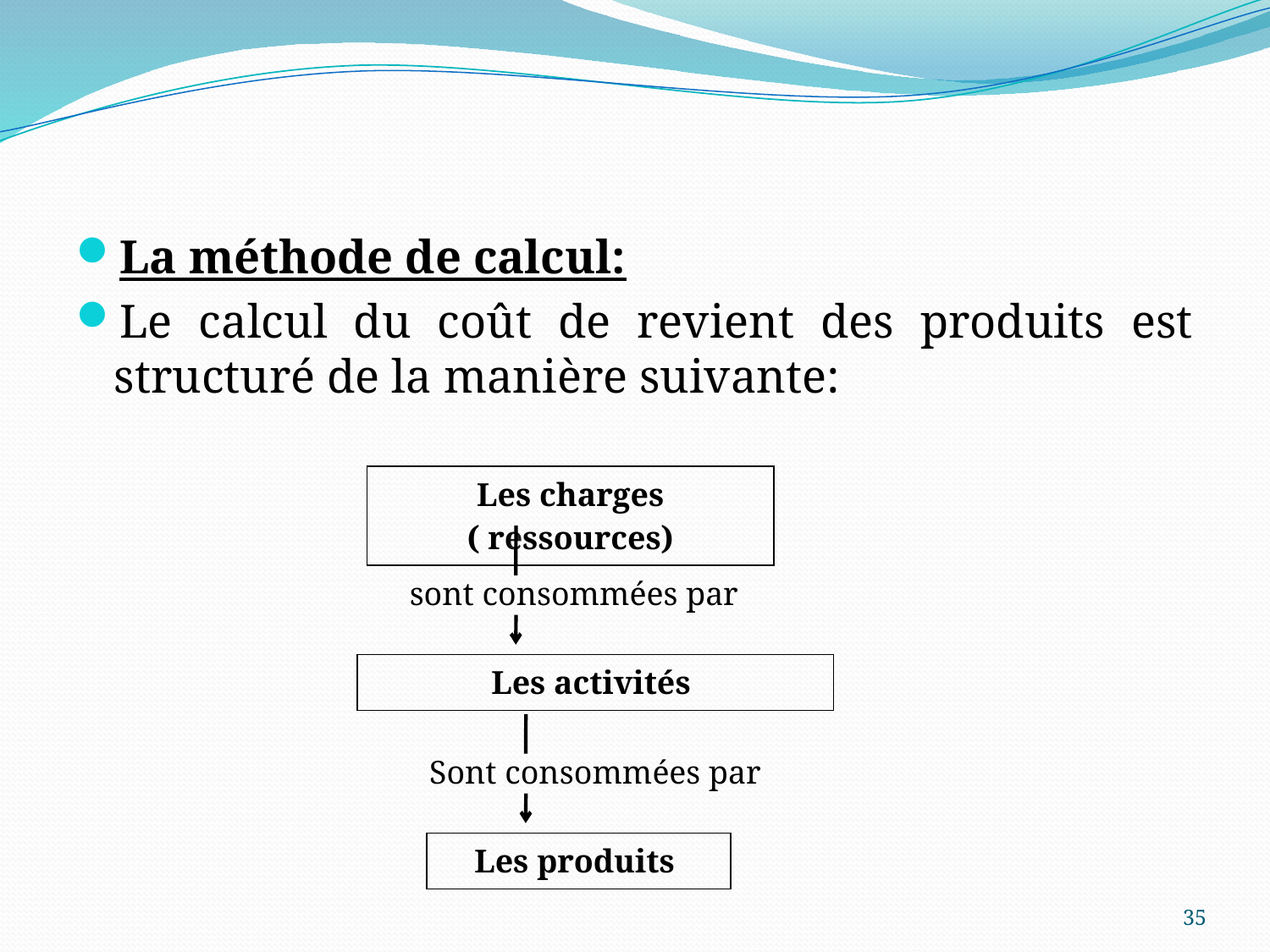

#
La méthode de calcul:
Le calcul du coût de revient des produits est structuré de la manière suivante:

| Les charges ( ressources) |
| --- |
| sont consommées par |
| --- |
| Les activités |
| --- |
| Sont consommées par |
| --- |
| Les produits |
| --- |
35